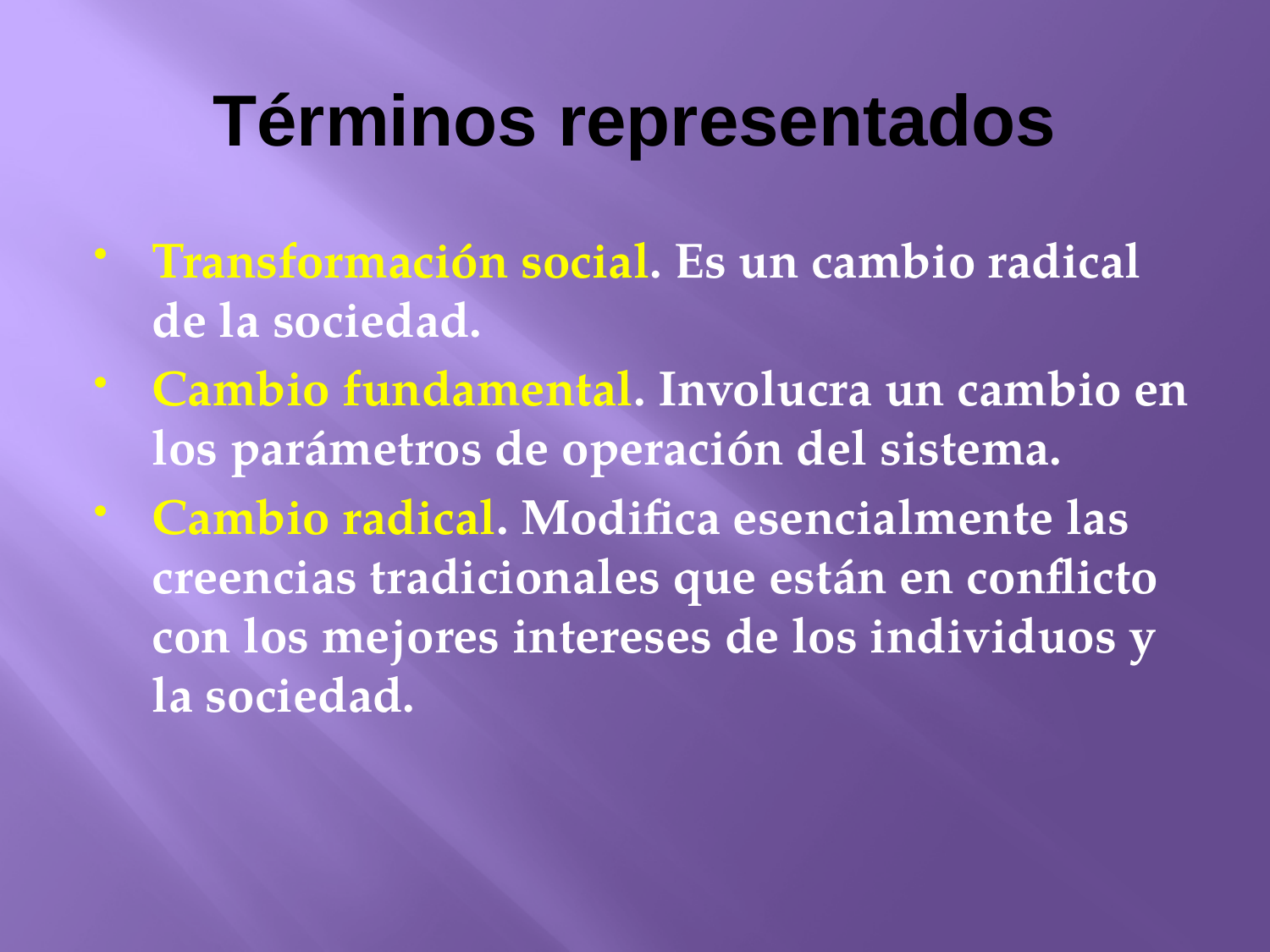

# Términos representados
Transformación social. Es un cambio radical de la sociedad.
Cambio fundamental. Involucra un cambio en los parámetros de operación del sistema.
Cambio radical. Modifica esencialmente las creencias tradicionales que están en conflicto con los mejores intereses de los individuos y la sociedad.